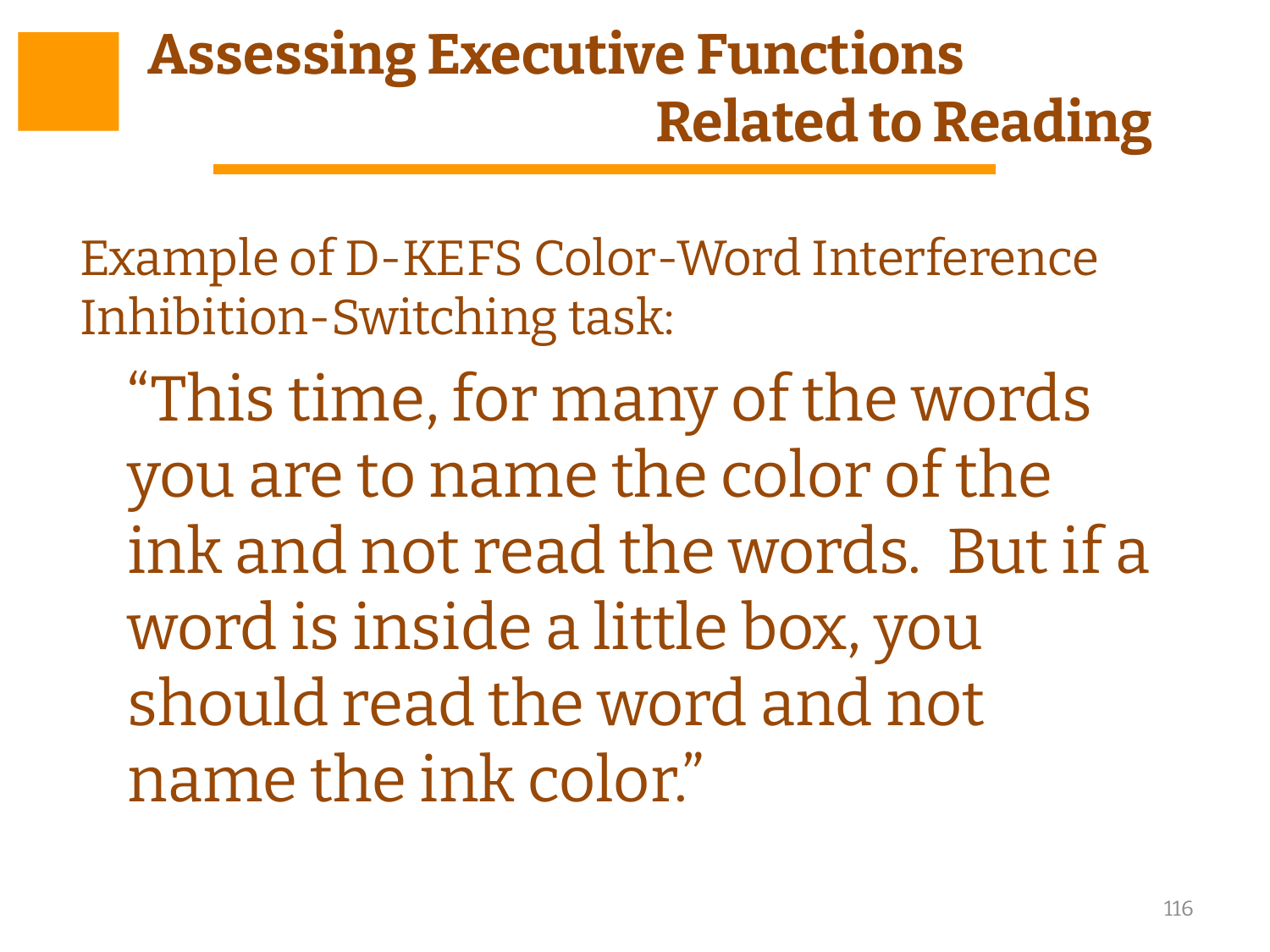

# Assessing Executive Functions Related to Reading

Example of D-KEFS Color-Word Interference Inhibition-Switching task:
	“This time, for many of the words you are to name the color of the ink and not read the words.  But if a word is inside a little box, you should read the word and not name the ink color.”
116